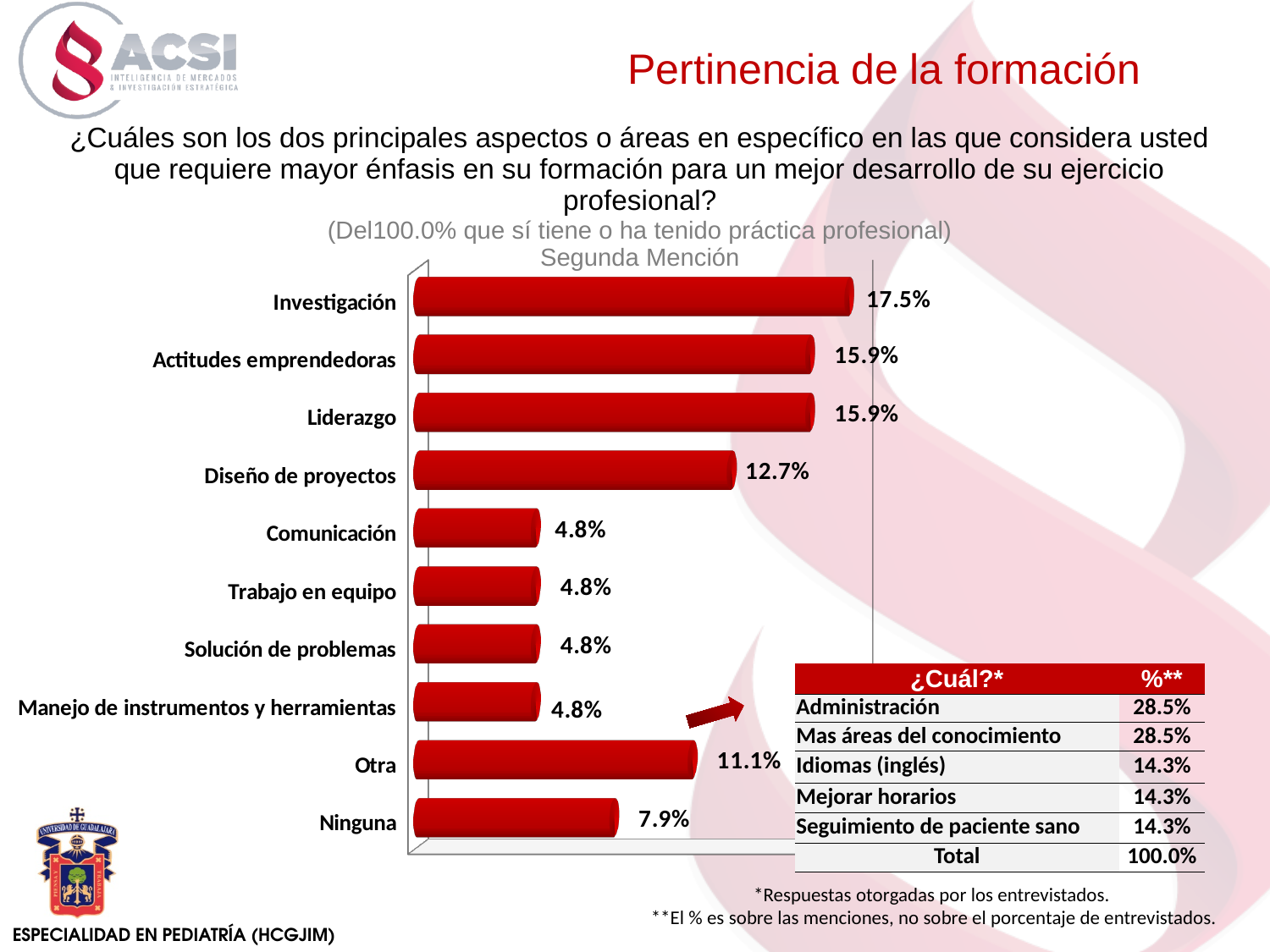

Pertinencia de la formación
¿Cuáles son los dos principales aspectos o áreas en específico en las que considera usted que requiere mayor énfasis en su formación para un mejor desarrollo de su ejercicio profesional?
(Del100.0% que sí tiene o ha tenido práctica profesional)
Segunda Mención

[unsupported chart]

| ¿Cuál?\* | %\*\* |
| --- | --- |
| Administración | 28.5% |
| Mas áreas del conocimiento | 28.5% |
| Idiomas (inglés) | 14.3% |
| Mejorar horarios | 14.3% |
| Seguimiento de paciente sano | 14.3% |
| Total | 100.0% |

*Respuestas otorgadas por los entrevistados.
**El % es sobre las menciones, no sobre el porcentaje de entrevistados.